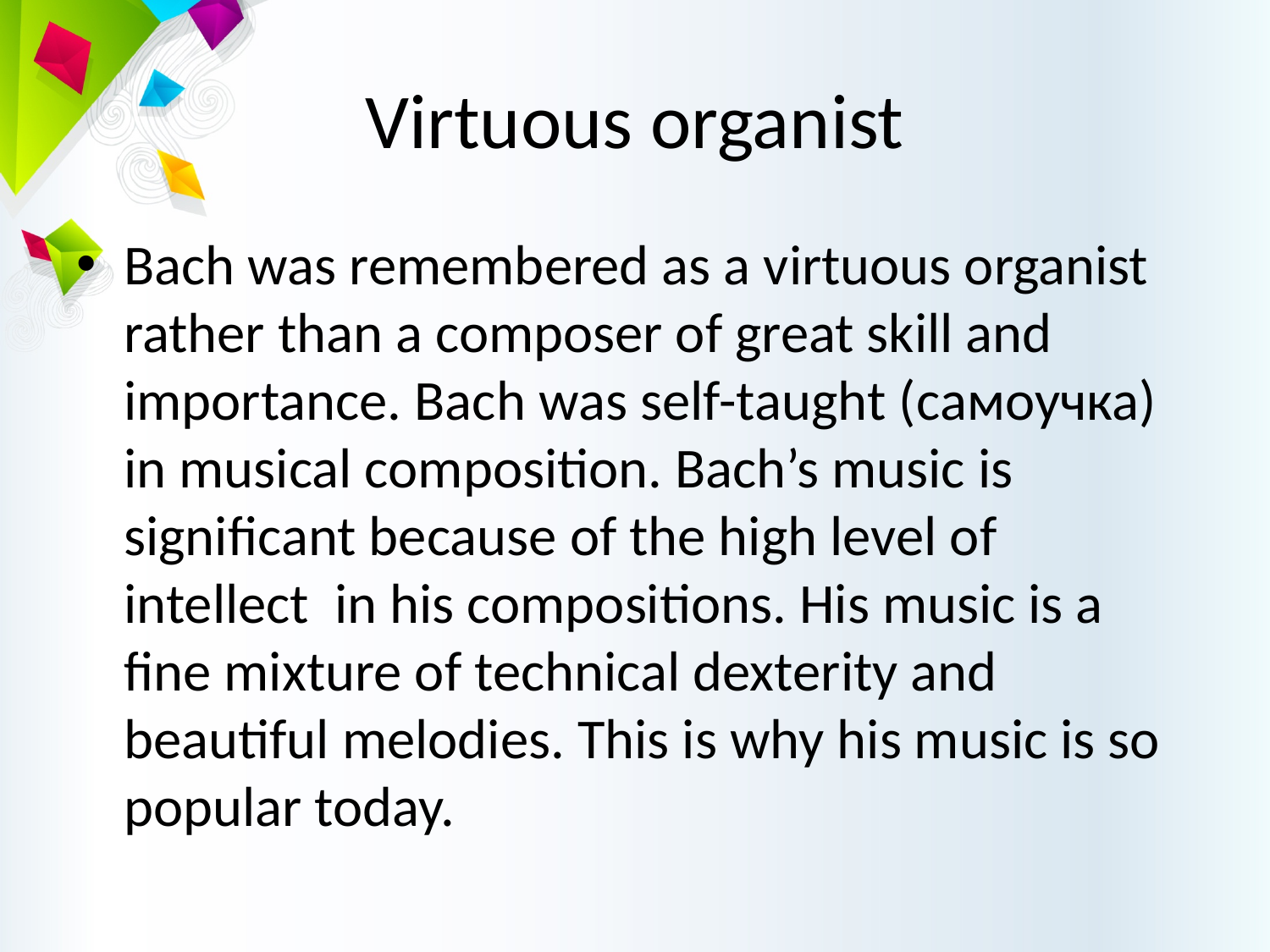

# Virtuous organist
Bach was remembered as a virtuous organist rather than a composer of great skill and importance. Bach was self-taught (самоучка) in musical composition. Bach’s music is significant because of the high level of intellect  in his compositions. His music is a fine mixture of technical dexterity and beautiful melodies. This is why his music is so popular today.